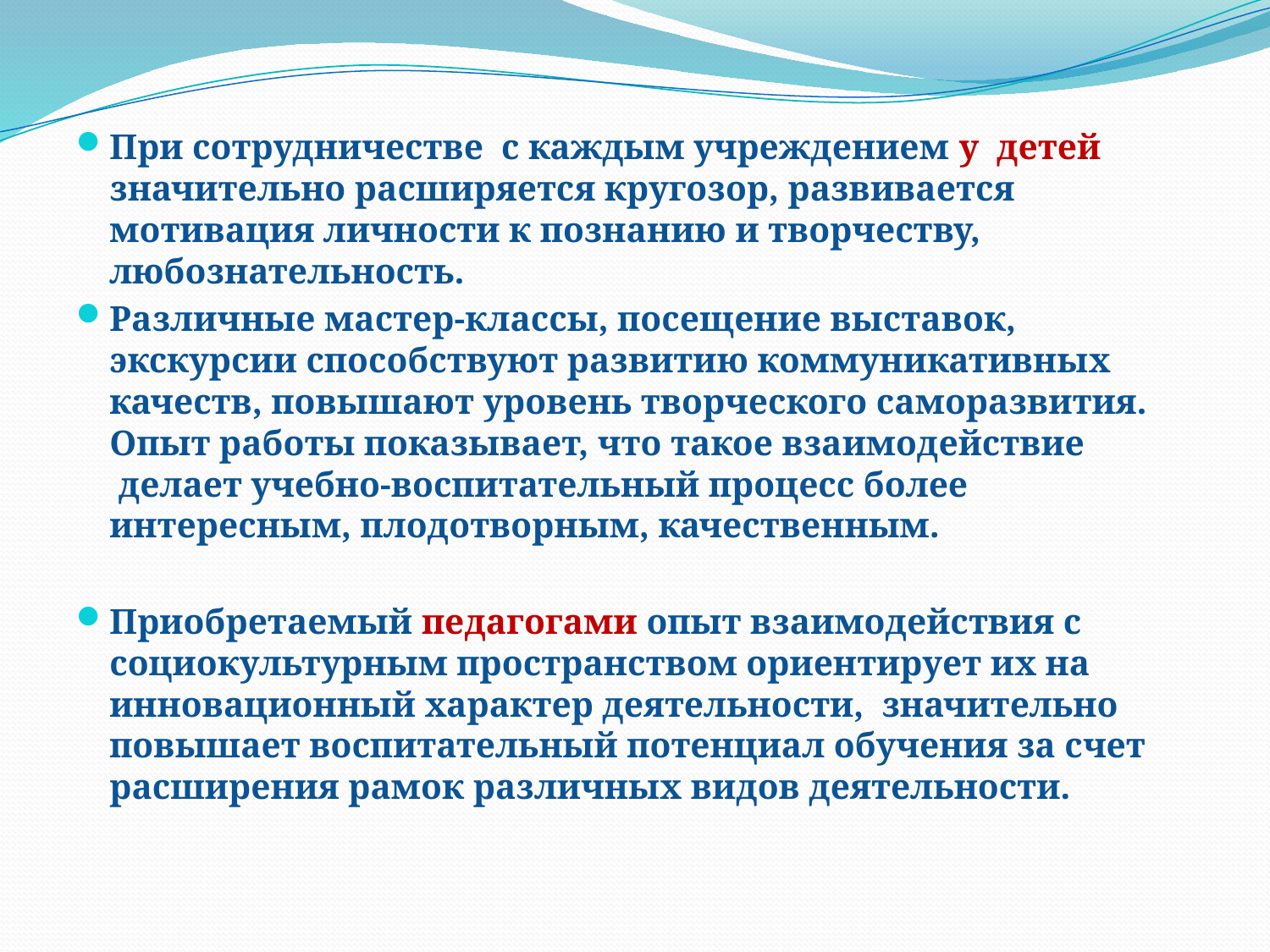

При сотрудничестве  с каждым учреждением у  детей значительно расширяется кругозор, развивается мотивация личности к познанию и творчеству, любознательность.
Различные мастер-классы, посещение выставок, экскурсии способствуют развитию коммуникативных качеств, повышают уровень творческого саморазвития. Опыт работы показывает, что такое взаимодействие  делает учебно-воспитательный процесс более интересным, плодотворным, качественным.

Приобретаемый педагогами опыт взаимодействия с социокультурным пространством ориентирует их на инновационный характер деятельности,  значительно повышает воспитательный потенциал обучения за счет расширения рамок различных видов деятельности.